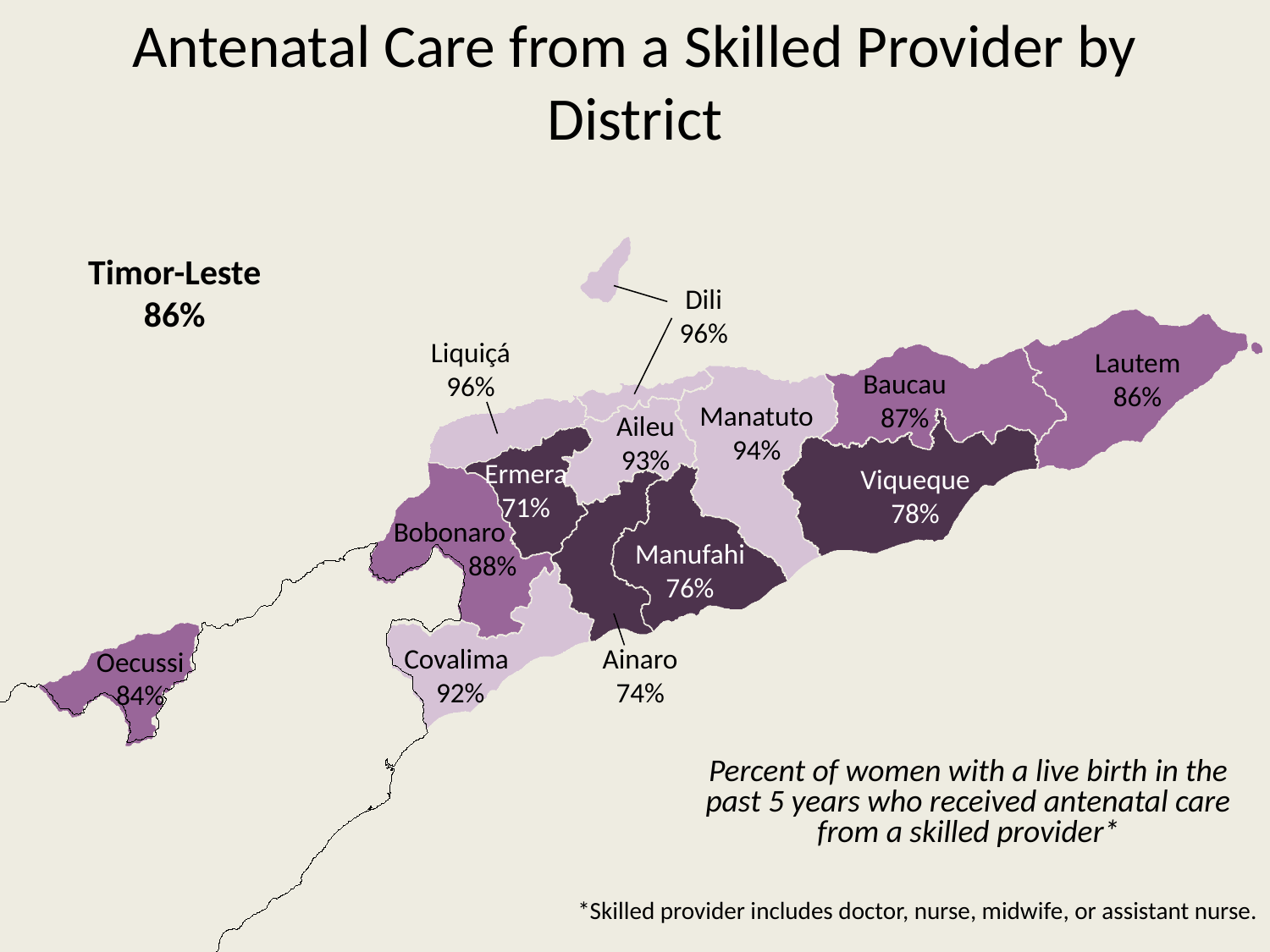

# Antenatal Care from a Skilled Provider by District

Timor-Leste
86%
Dili
96%
Liquiçá
96%
Lautem
86%
Baucau
87%
Manatuto
94%
Aileu
93%
Ermera
71%
Viqueque
78%
Bobonaro
88%
Manufahi
76%

Covalima
92%
Ainaro
74%
Oecussi
84%
Percent of women with a live birth in the past 5 years who received antenatal care from a skilled provider*
*Skilled provider includes doctor, nurse, midwife, or assistant nurse.